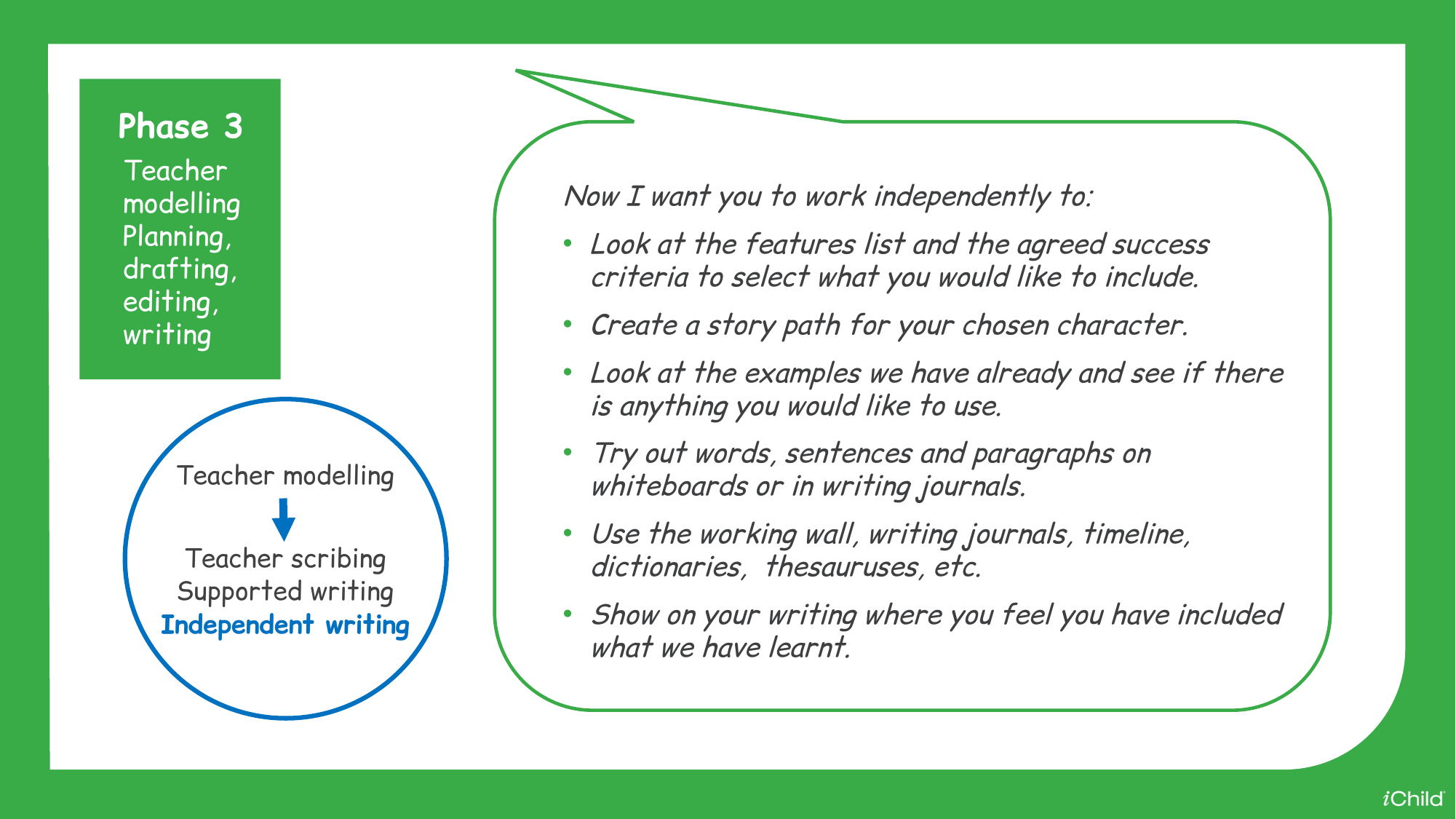

Phase 3
Teacher modelling
Planning, drafting, editing, writing

Now I want you to work independently to:
Look at the features list and the agreed success criteria to select what you would like to include.
Create a story path for your chosen character.
Look at the examples we have already and see if there is anything you would like to use.
Try out words, sentences and paragraphs on whiteboards or in writing journals.
Use the working wall, writing journals, timeline, dictionaries,  thesauruses, etc.
Show on your writing where you feel you have included what we have learnt.

Teacher modelling
Teacher scribing
Supported writing
Independent writing